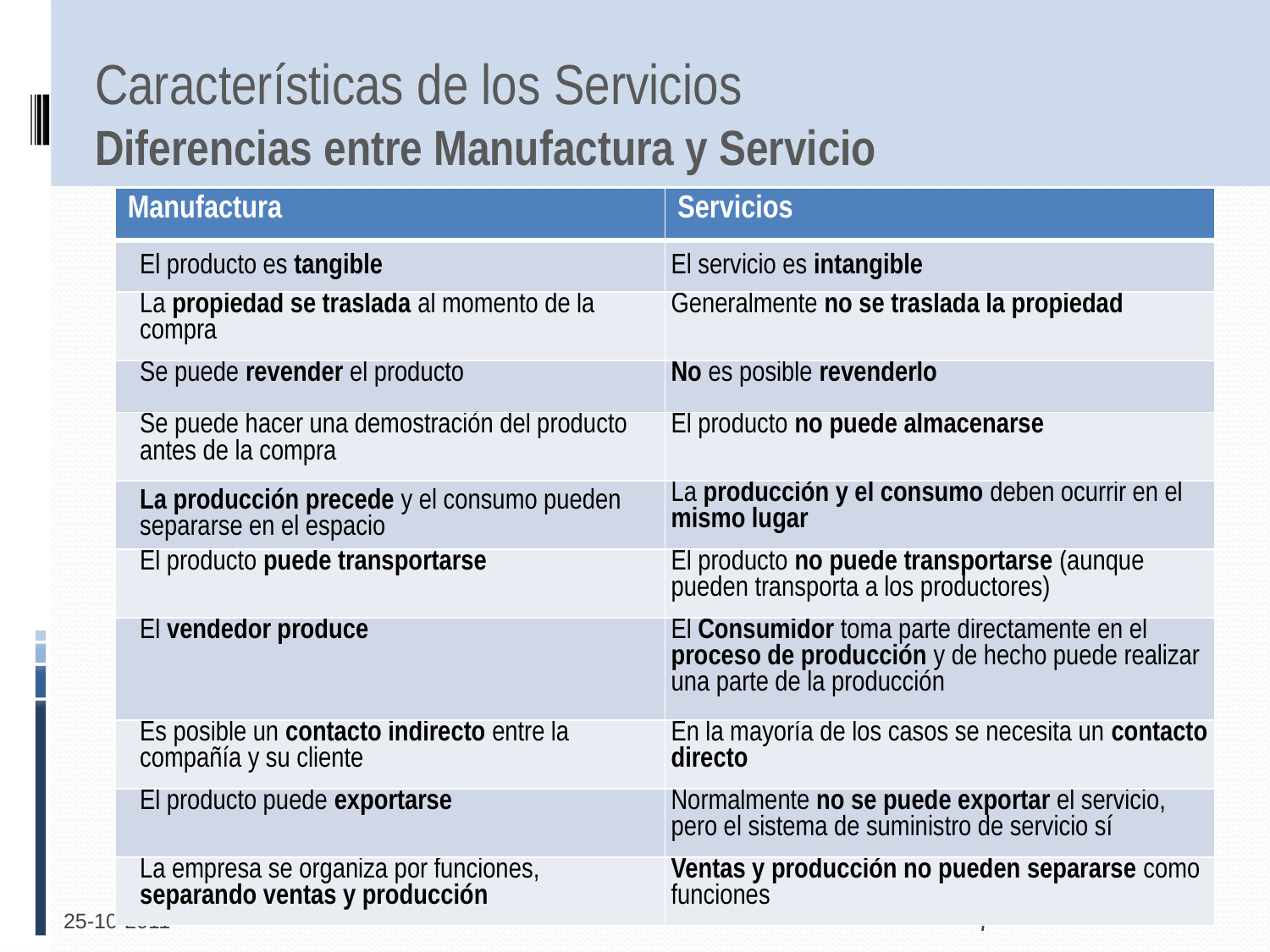

# Características de los Servicios Diferencias entre Manufactura y Servicio
| Manufactura | Servicios |
| --- | --- |
| El producto es tangible | El servicio es intangible |
| La propiedad se traslada al momento de la compra | Generalmente no se traslada la propiedad |
| Se puede revender el producto | No es posible revenderlo |
| Se puede hacer una demostración del producto antes de la compra | El producto no puede almacenarse |
| La producción precede y el consumo pueden separarse en el espacio | La producción y el consumo deben ocurrir en el mismo lugar |
| El producto puede transportarse | El producto no puede transportarse (aunque pueden transporta a los productores) |
| El vendedor produce | El Consumidor toma parte directamente en el proceso de producción y de hecho puede realizar una parte de la producción |
| Es posible un contacto indirecto entre la compañía y su cliente | En la mayoría de los casos se necesita un contacto directo |
| El producto puede exportarse | Normalmente no se puede exportar el servicio, pero el sistema de suministro de servicio sí |
| La empresa se organiza por funciones, separando ventas y producción | Ventas y producción no pueden separarse como funciones |
25-10-2011
7